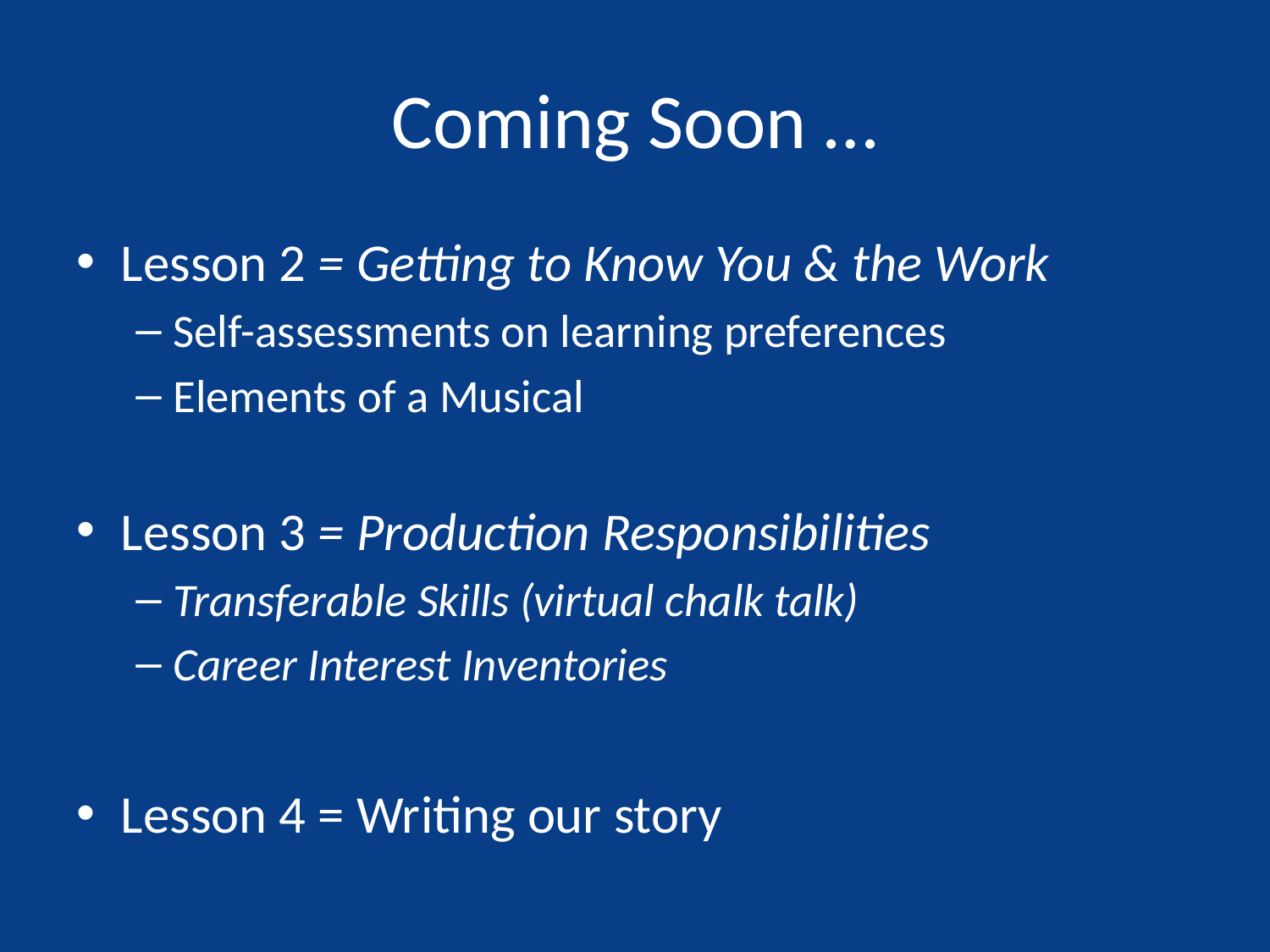

# Coming Soon …
Lesson 2 = Getting to Know You & the Work
Self-assessments on learning preferences
Elements of a Musical

Lesson 3 = Production Responsibilities
Transferable Skills (virtual chalk talk)
Career Interest Inventories

Lesson 4 = Writing our story